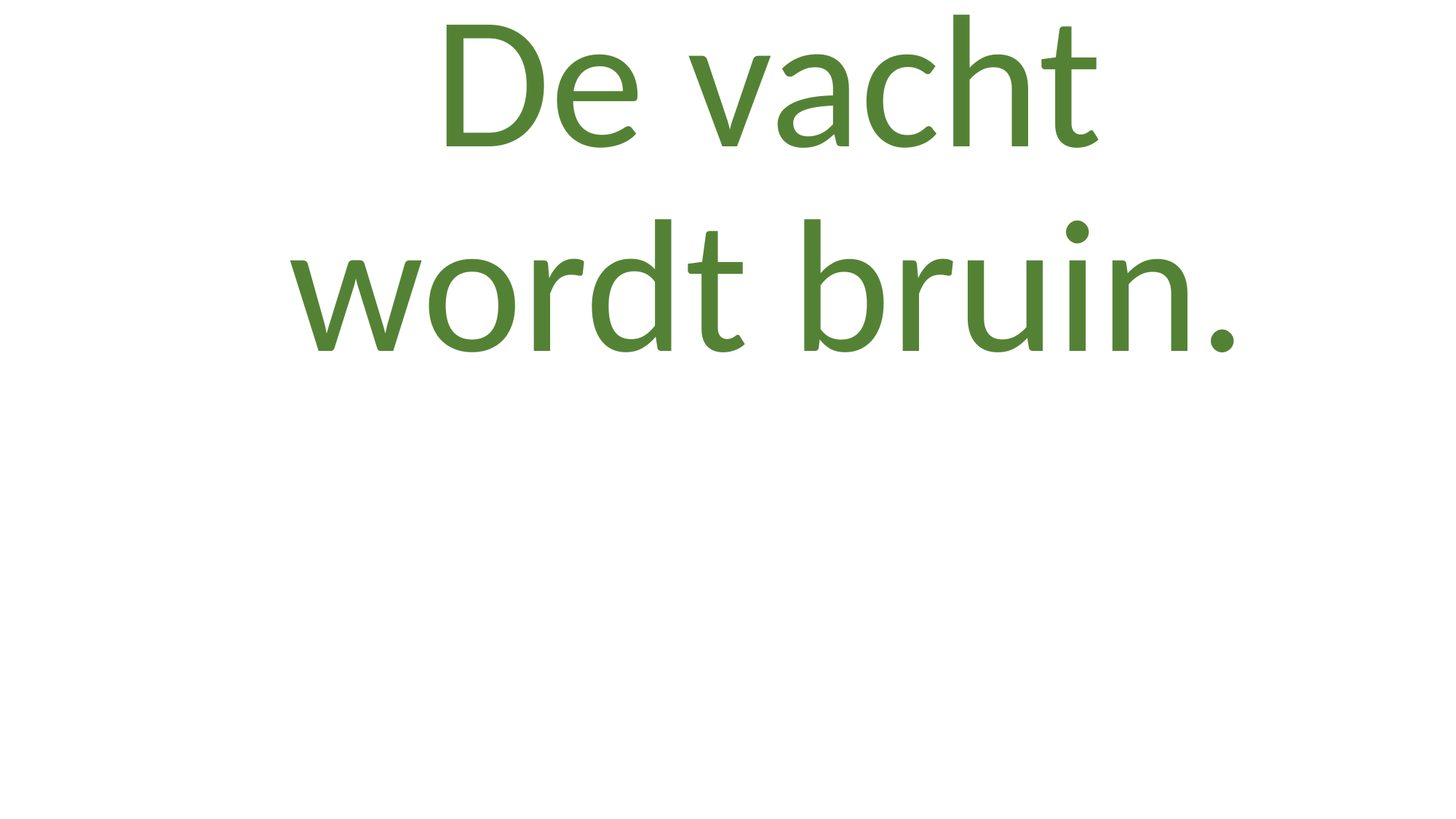

# Antwoord B De vacht wordt bruin.